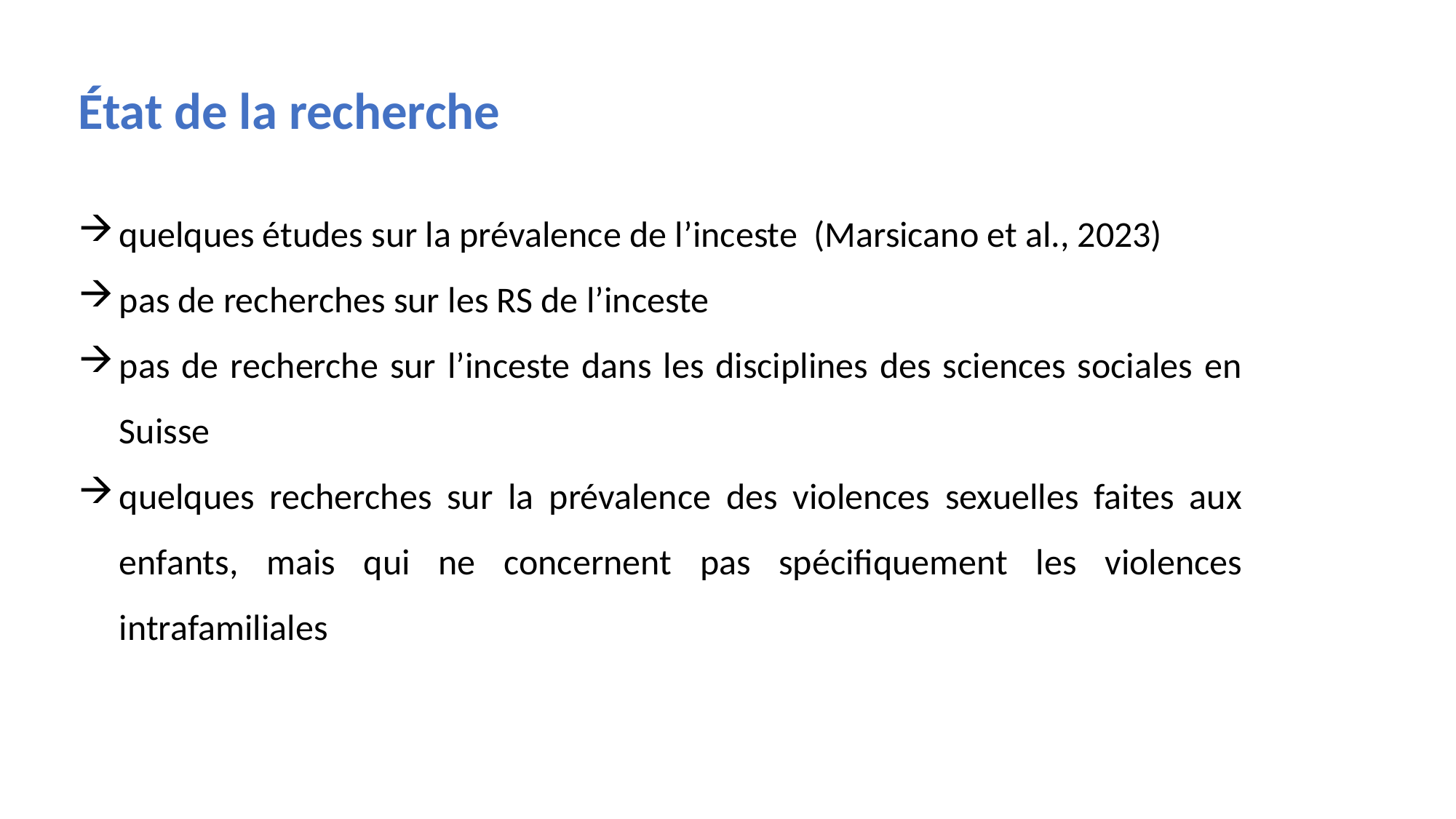

État de la recherche

quelques études sur la prévalence de l’inceste  (Marsicano et al., 2023)
pas de recherches sur les RS de l’inceste
pas de recherche sur l’inceste dans les disciplines des sciences sociales en Suisse
quelques recherches sur la prévalence des violences sexuelles faites aux enfants, mais qui ne concernent pas spécifiquement les violences intrafamiliales